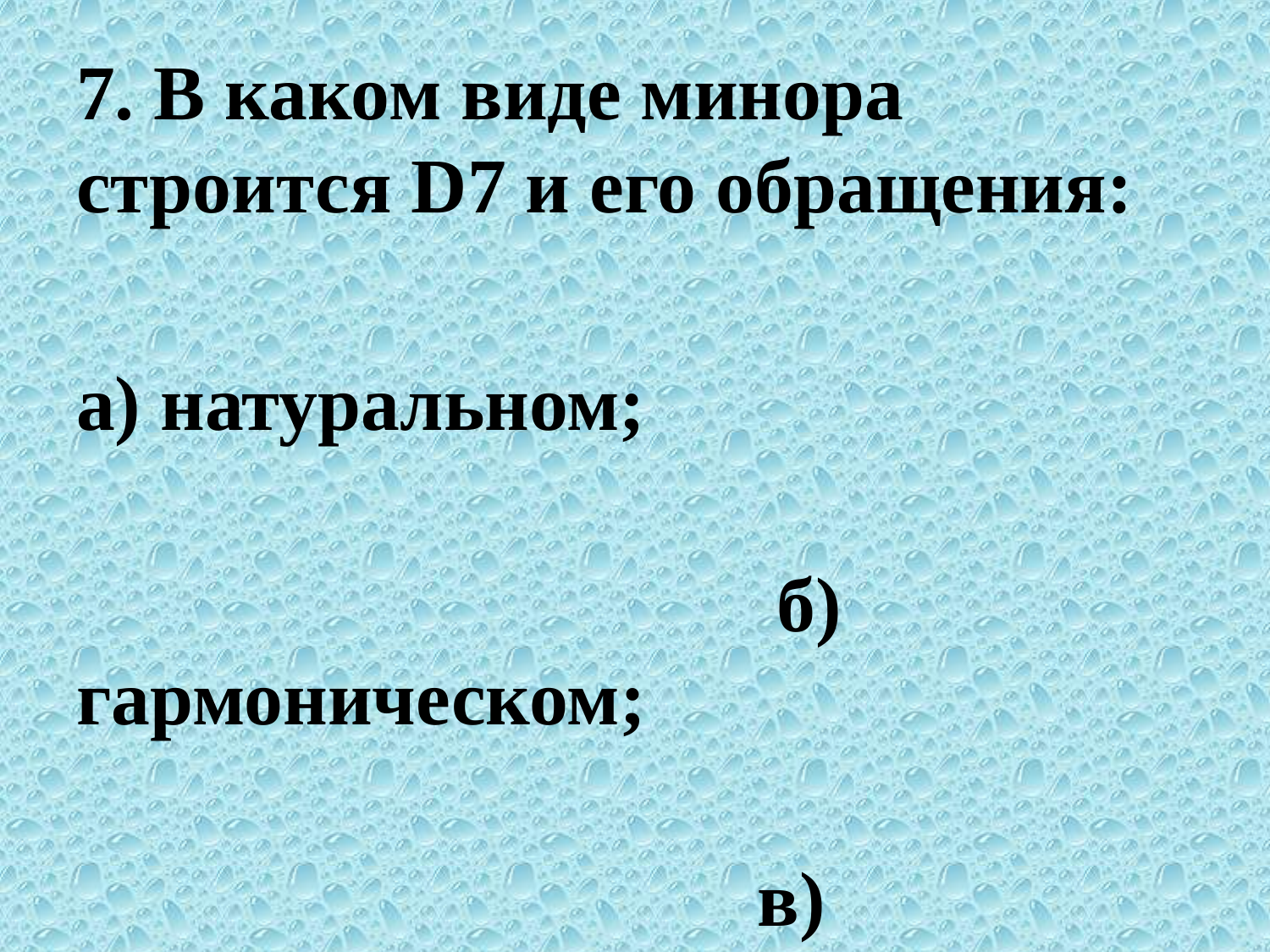

7. В каком виде минора строится D7 и его обращения:

а) натуральном;
                                                                                              б) гармоническом;
                                                                                             в) мелодическом.